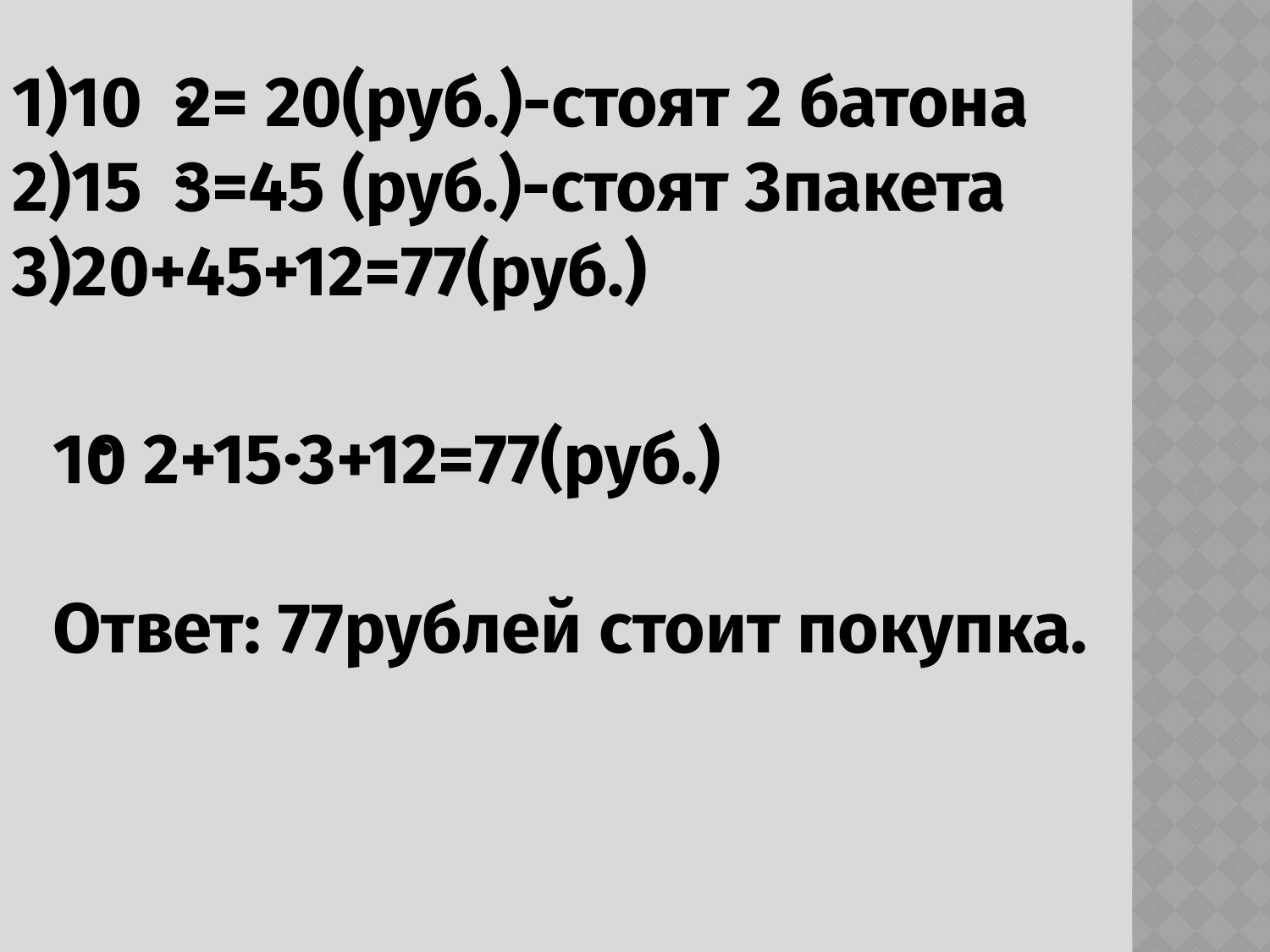

1)10  2= 20(руб.)-стоят 2 батона
2)15  3=45 (руб.)-стоят 3пакета
3)20+45+12=77(руб.)

10 2+15 3+12=77(руб.)

Ответ: 77рублей стоит покупка.